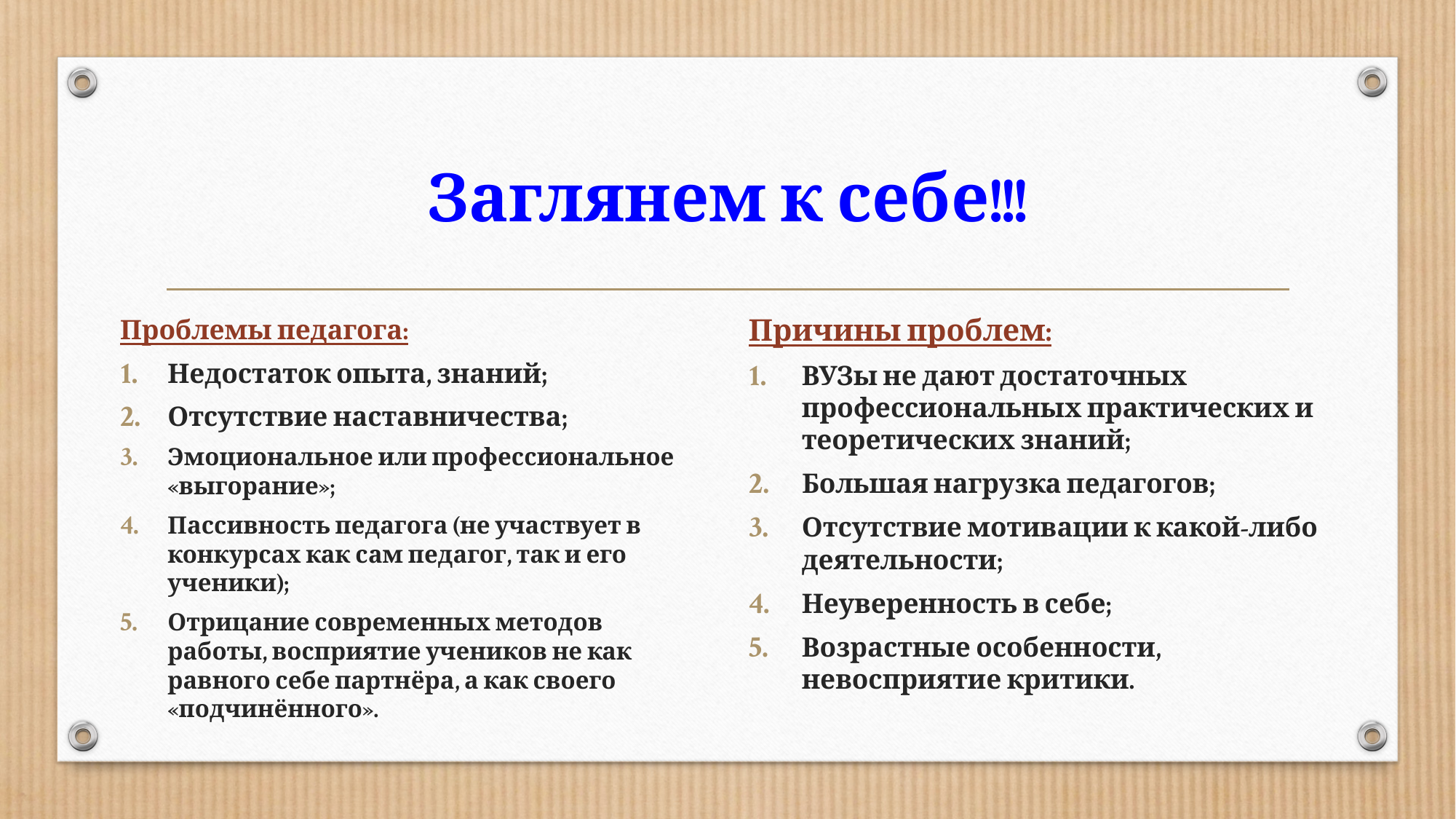

# Заглянем к себе!!!
Причины проблем:
ВУЗы не дают достаточных профессиональных практических и теоретических знаний;
Большая нагрузка педагогов;
Отсутствие мотивации к какой-либо деятельности;
Неуверенность в себе;
Возрастные особенности, невосприятие критики.
Проблемы педагога:
Недостаток опыта, знаний;
Отсутствие наставничества;
Эмоциональное или профессиональное «выгорание»;
Пассивность педагога (не участвует в конкурсах как сам педагог, так и его ученики);
Отрицание современных методов работы, восприятие учеников не как равного себе партнёра, а как своего «подчинённого».